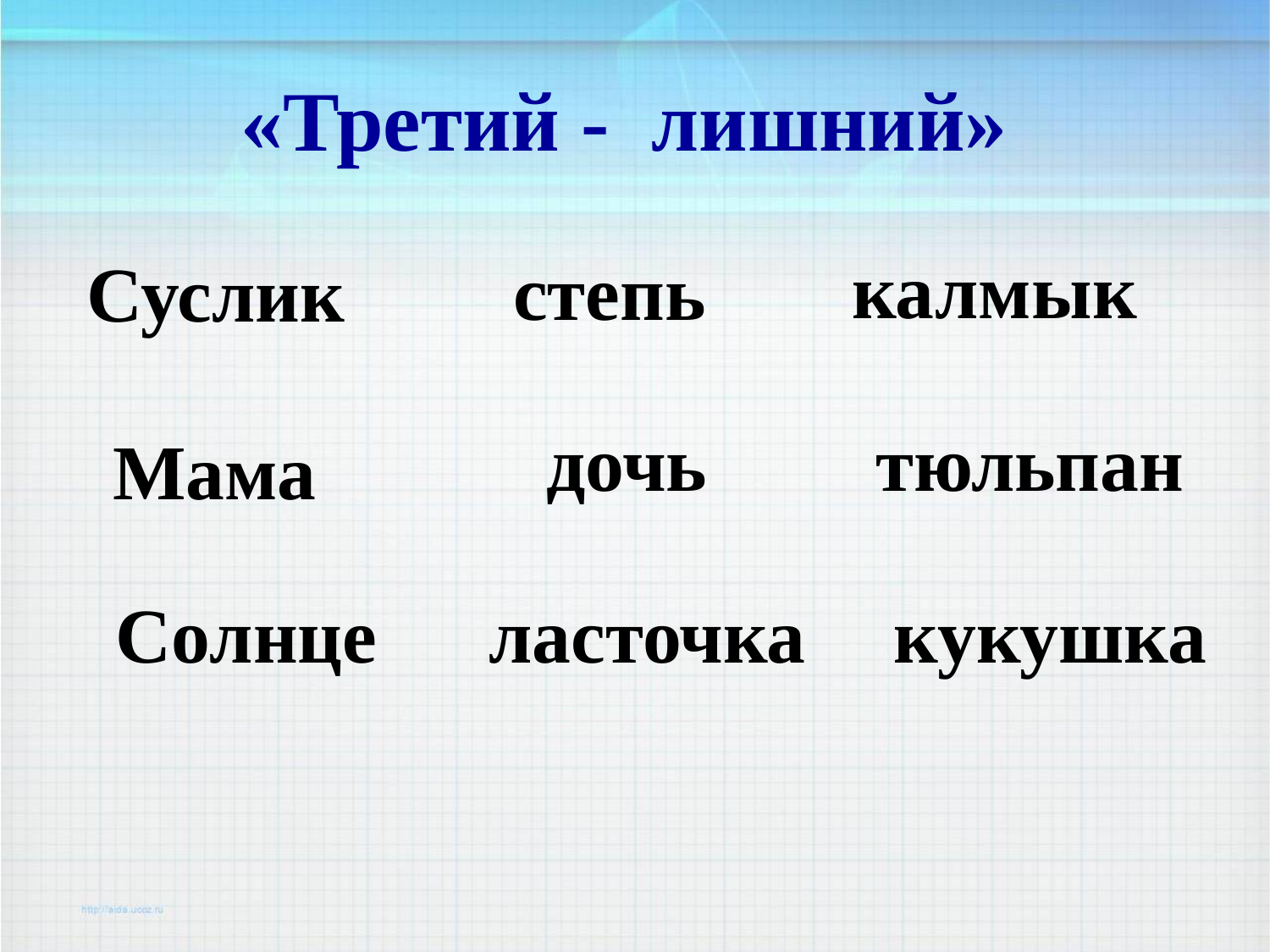

«Третий -  лишний»
калмык
степь
 Суслик
тюльпан
дочь
Мама
ласточка
кукушка
Солнце